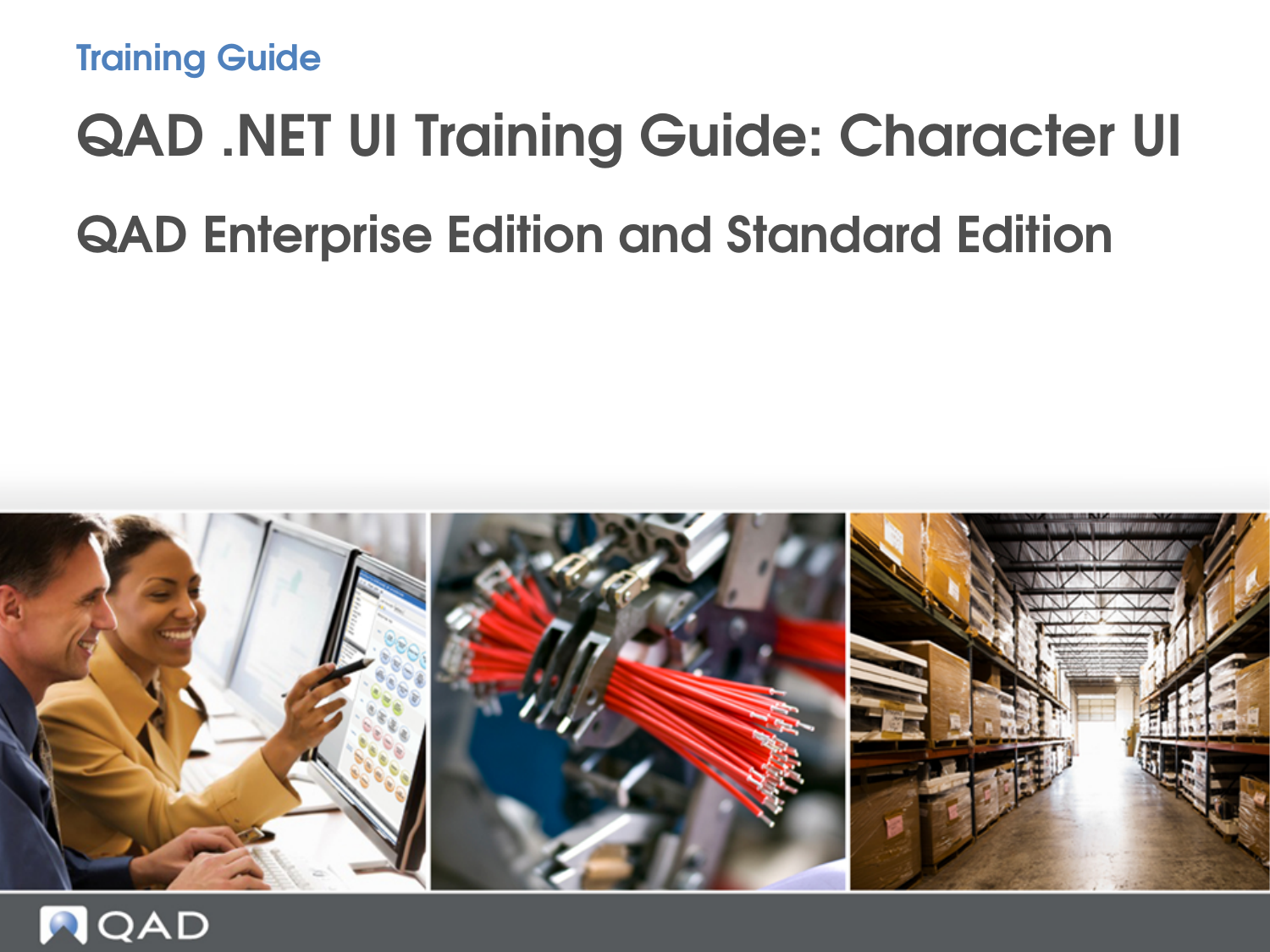

Training Guide
# QAD .NET UI Training Guide: Character UI
QAD Enterprise Edition and Standard Edition